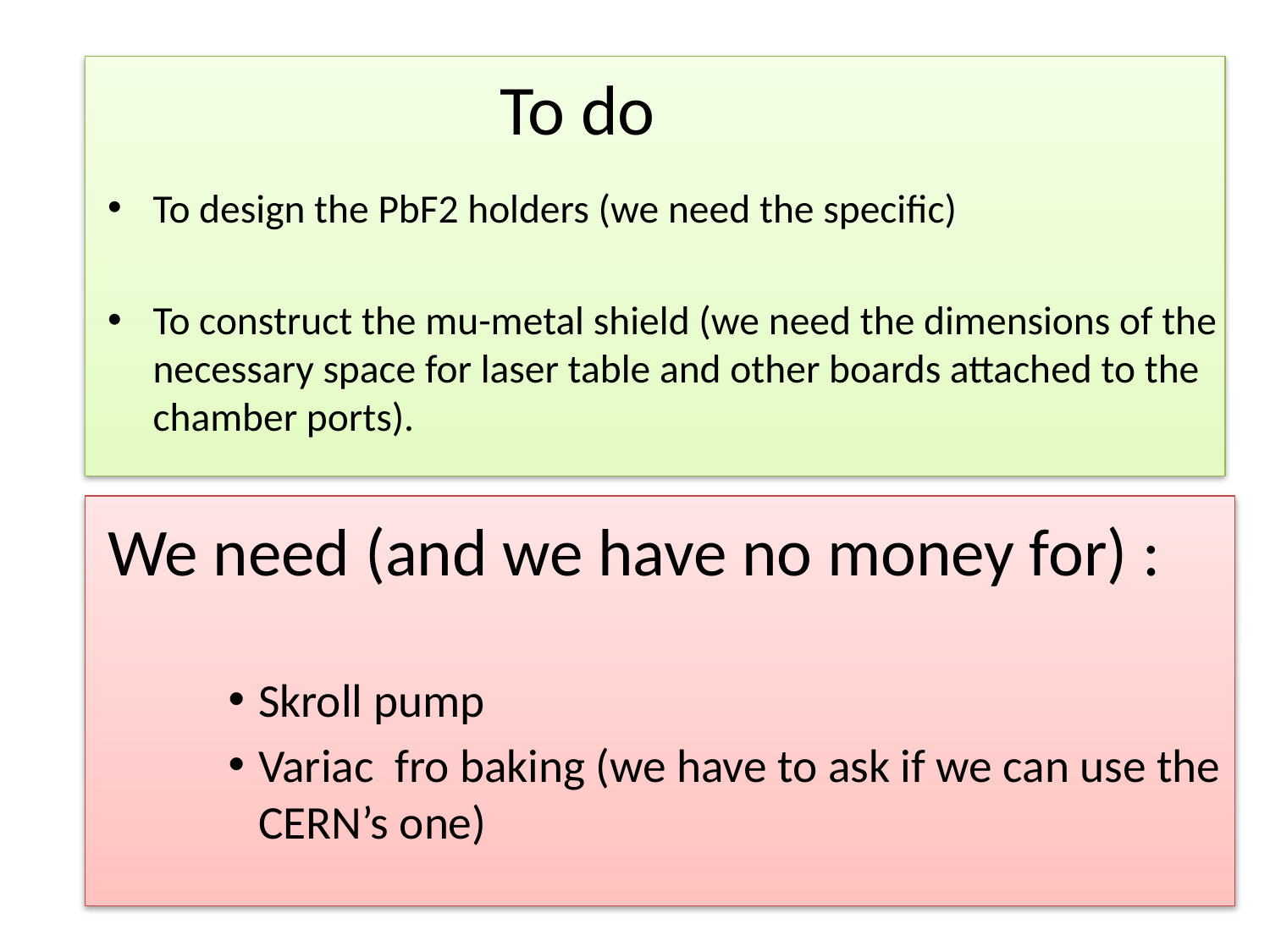

To do
To design the PbF2 holders (we need the specific)

To construct the mu-metal shield (we need the dimensions of the necessary space for laser table and other boards attached to the chamber ports).

We need (and we have no money for) :

Skroll pump
Variac  fro baking (we have to ask if we can use the CERN’s one)